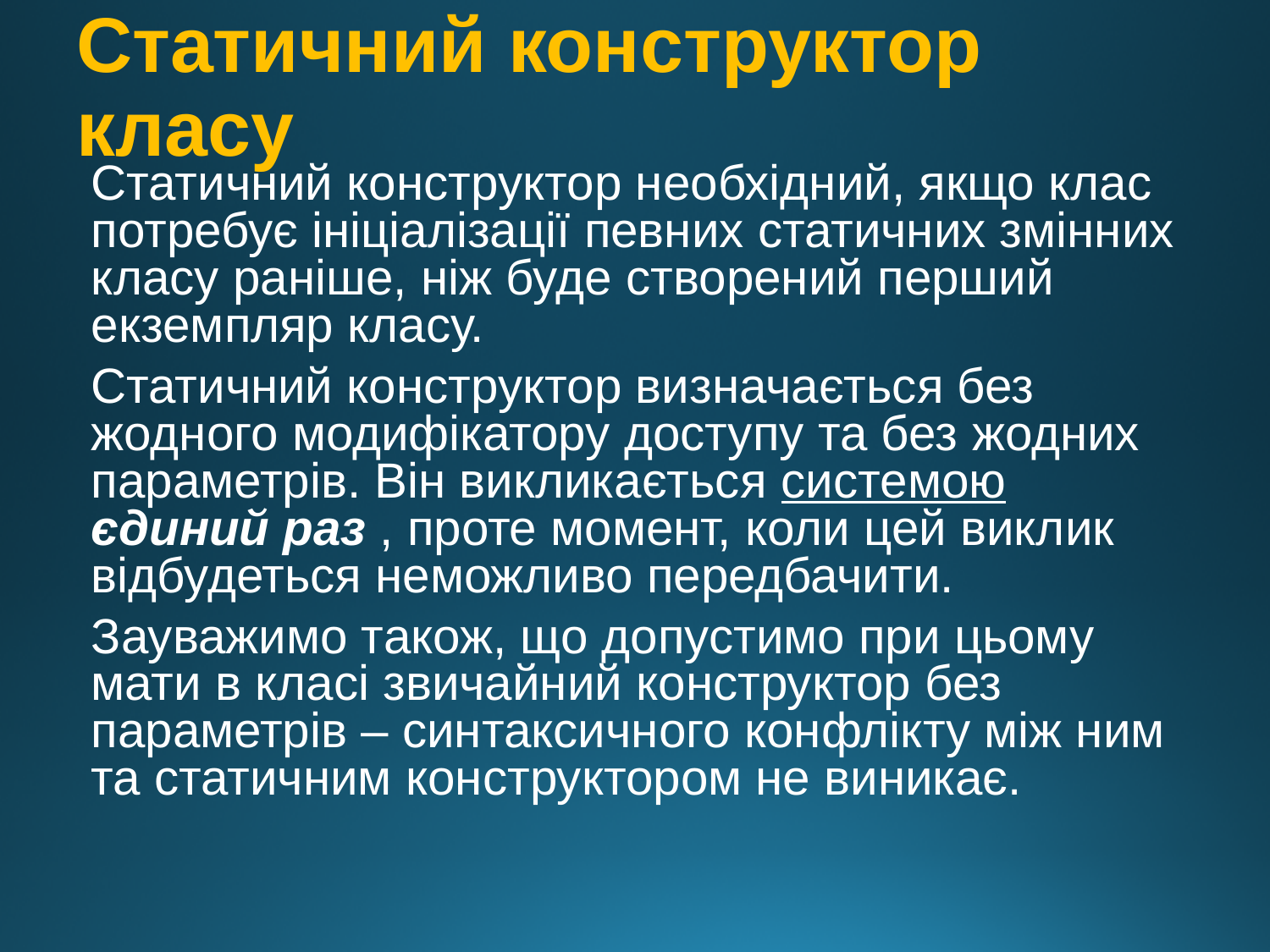

# Статичний конструктор класу
	Статичний конструктор необхідний, якщо клас потребує ініціалізації певних статичних змінних класу раніше, ніж буде створений перший екземпляр класу.
	Статичний конструктор визначається без жодного модифікатору доступу та без жодних параметрів. Він викликається системою єдиний раз , проте момент, коли цей виклик відбудеться неможливо передбачити.
	Зауважимо також, що допустимо при цьому мати в класі звичайний конструктор без параметрів – синтаксичного конфлікту між ним та статичним конструктором не виникає.